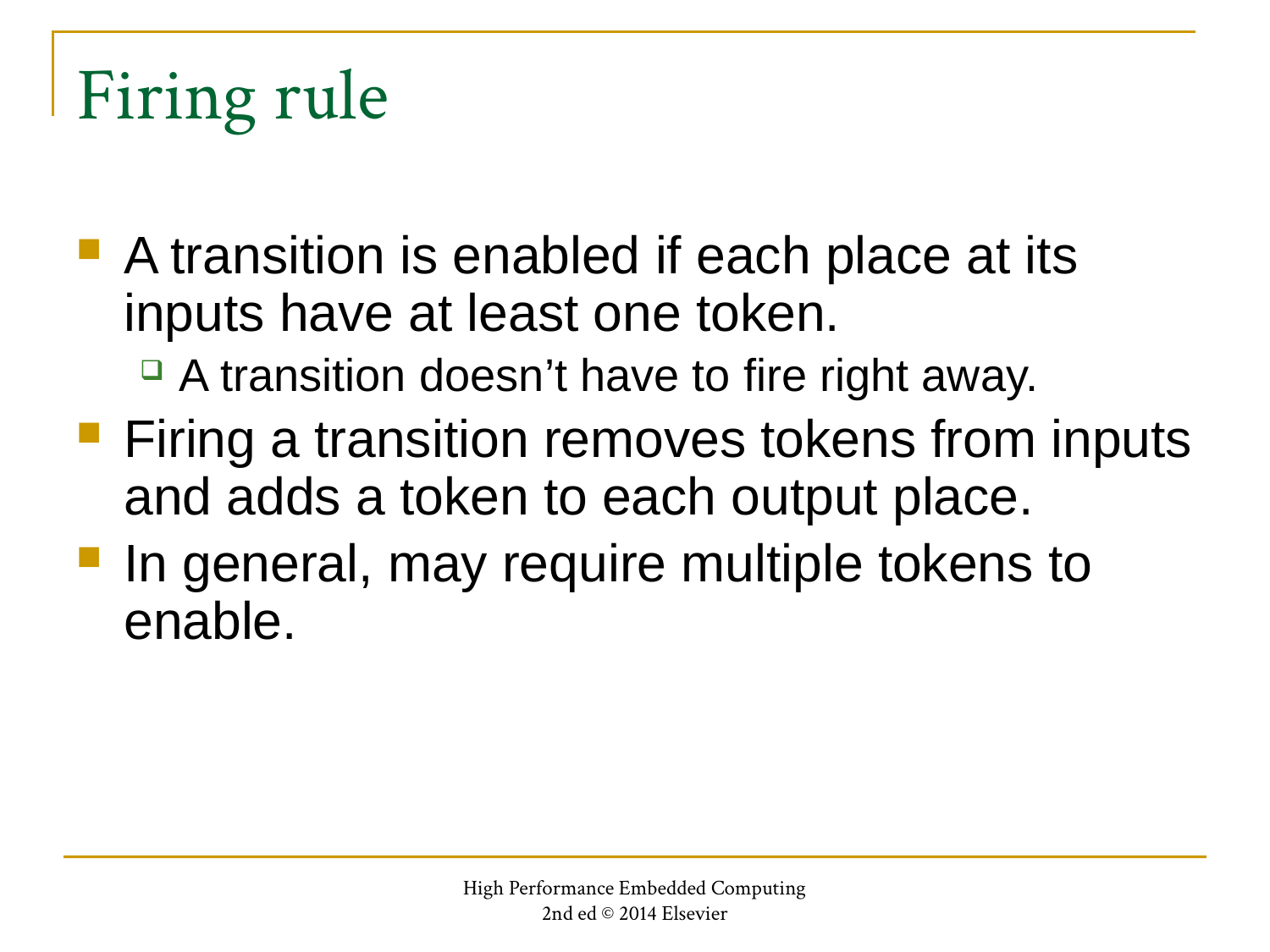

# Firing rule
A transition is enabled if each place at its inputs have at least one token.
A transition doesn’t have to fire right away.
Firing a transition removes tokens from inputs and adds a token to each output place.
In general, may require multiple tokens to enable.
High Performance Embedded Computing 2nd ed © 2014 Elsevier